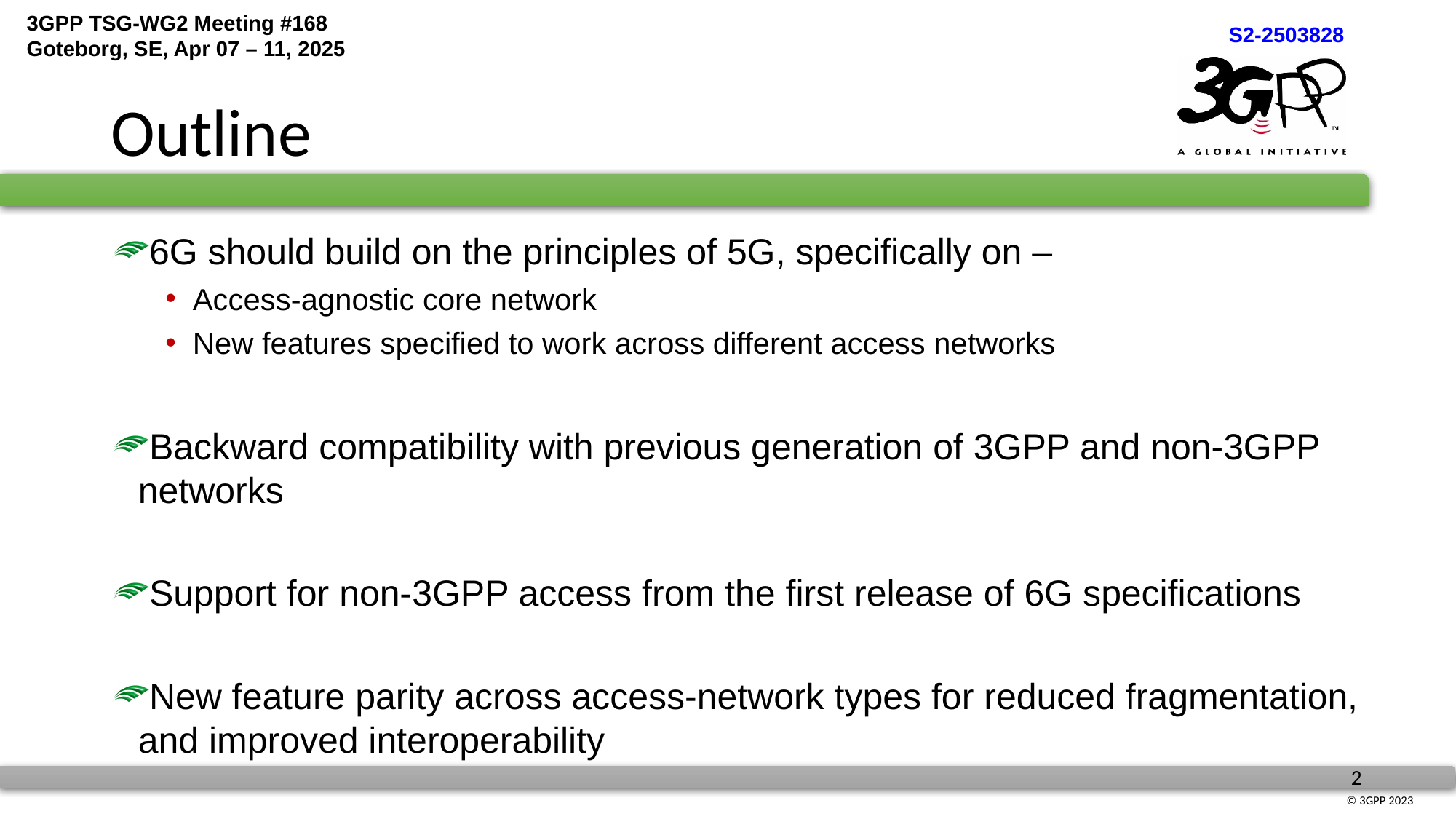

# Outline
6G should build on the principles of 5G, specifically on –
Access-agnostic core network
New features specified to work across different access networks

Backward compatibility with previous generation of 3GPP and non-3GPP networks

Support for non-3GPP access from the first release of 6G specifications

New feature parity across access-network types for reduced fragmentation, and improved interoperability